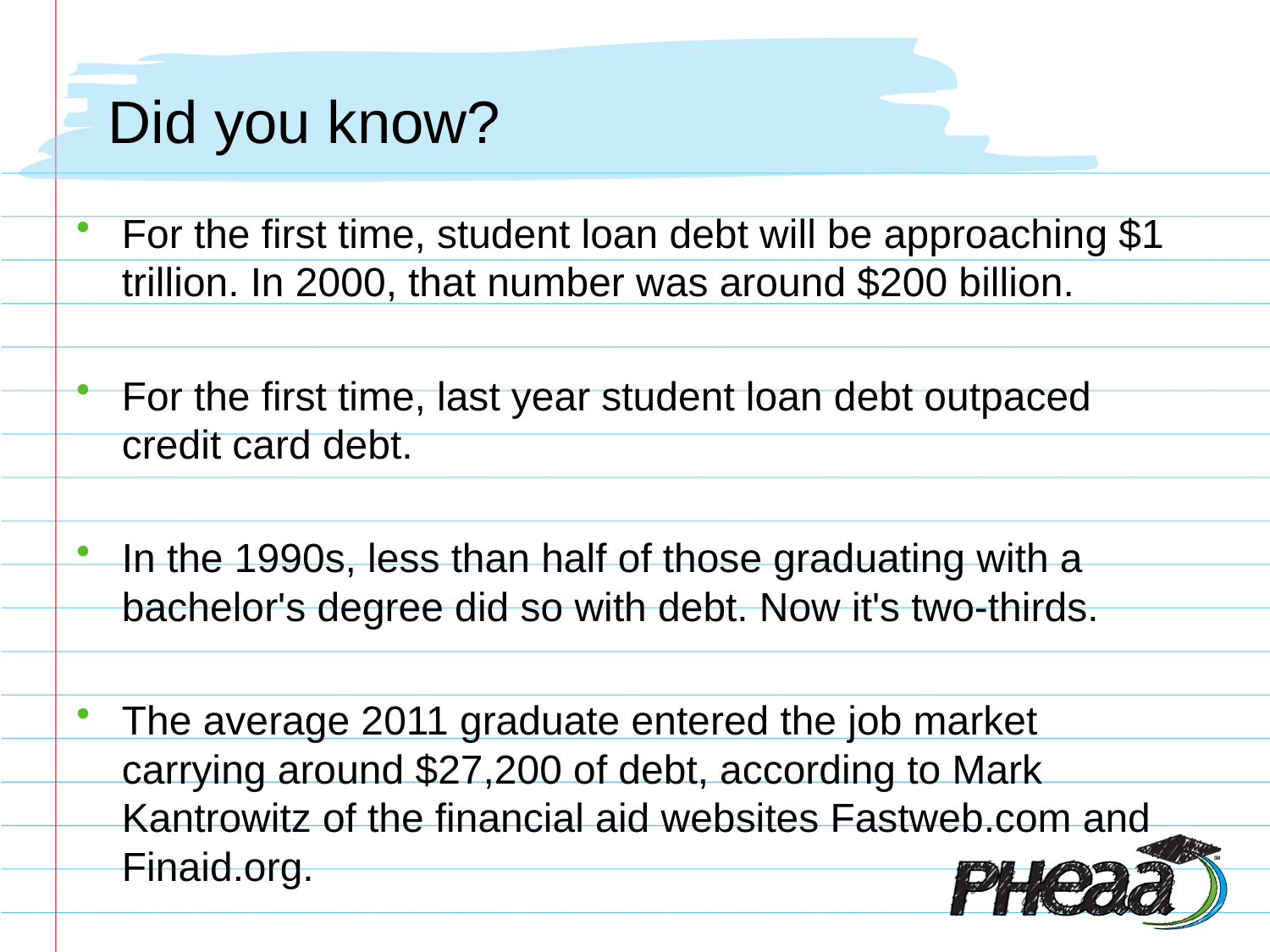

# Did you know?
For the first time, student loan debt will be approaching $1 trillion. In 2000, that number was around $200 billion.

For the first time, last year student loan debt outpaced credit card debt.

In the 1990s, less than half of those graduating with a bachelor's degree did so with debt. Now it's two-thirds.

The average 2011 graduate entered the job market carrying around $27,200 of debt, according to Mark Kantrowitz of the financial aid websites Fastweb.com and Finaid.org.